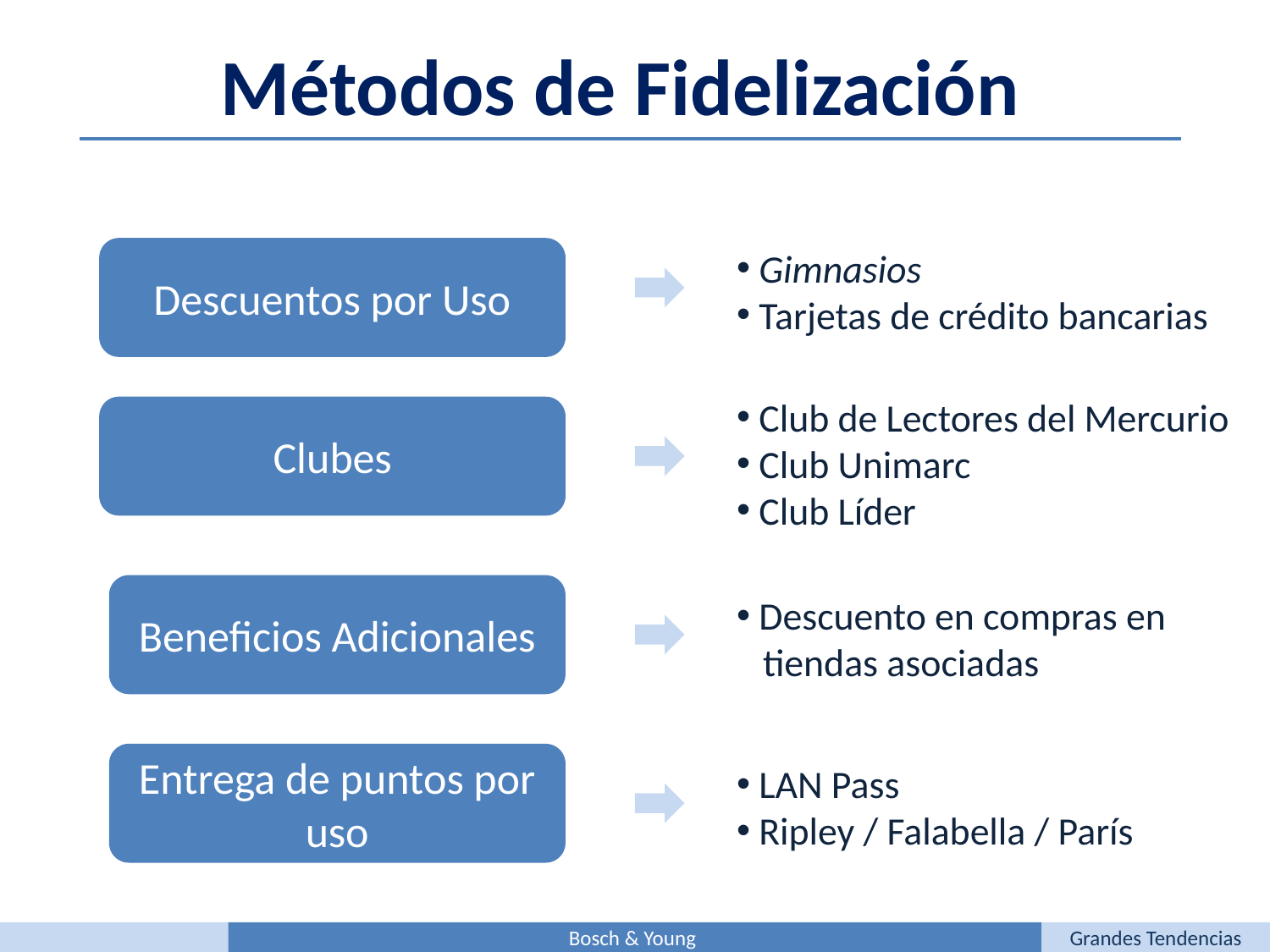

Métodos de Fidelización
Descuentos por Uso
 Gimnasios
 Tarjetas de crédito bancarias

 Club de Lectores del Mercurio
 Club Unimarc
 Club Líder

Clubes

Beneficios Adicionales
 Descuento en compras en
   tiendas asociadas

Entrega de puntos por uso
 LAN Pass
 Ripley / Falabella / París

Bosch & Young
Grandes Tendencias